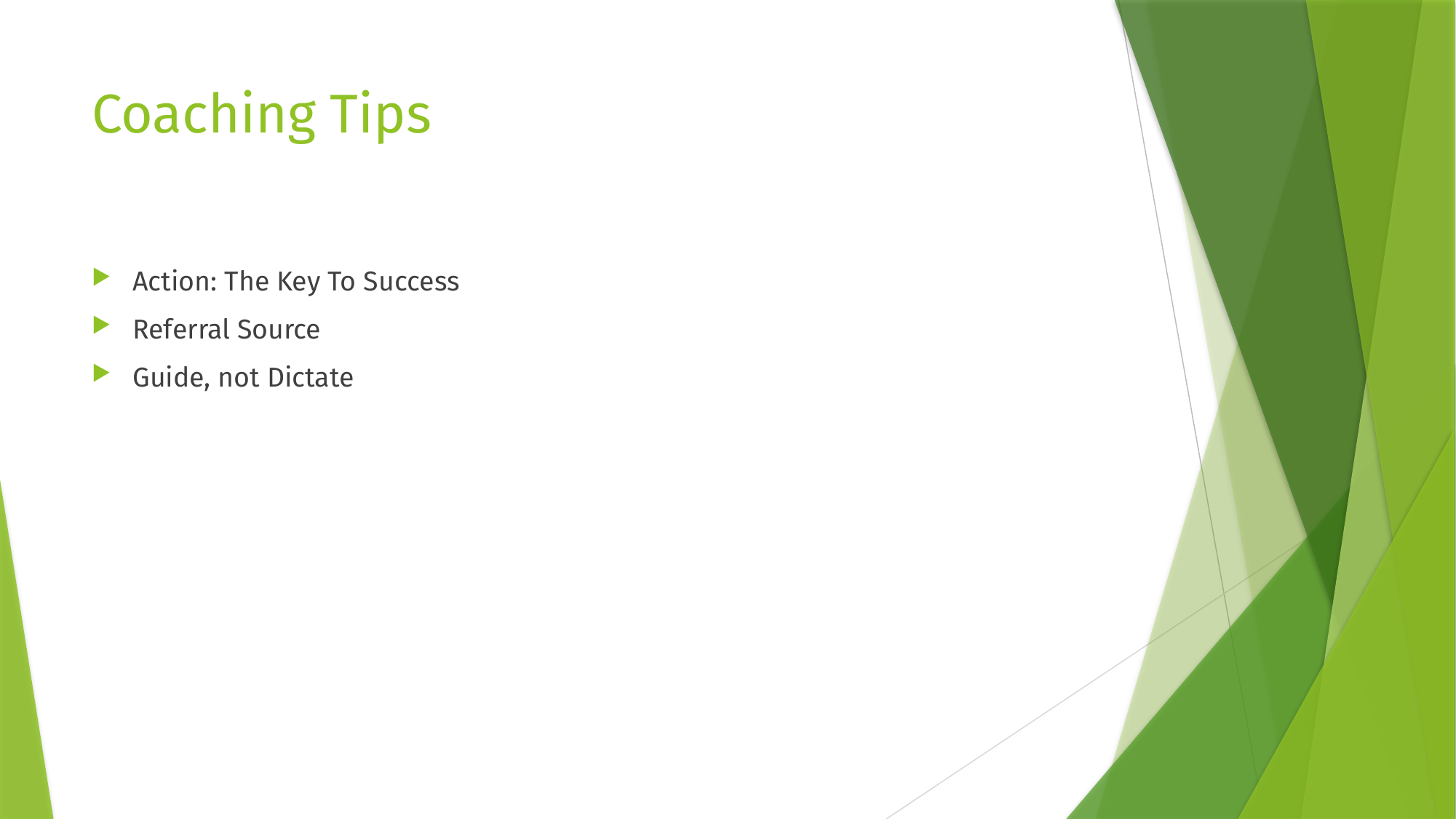

# Coaching Tips
Action: The Key To Success
Referral Source
Guide, not Dictate